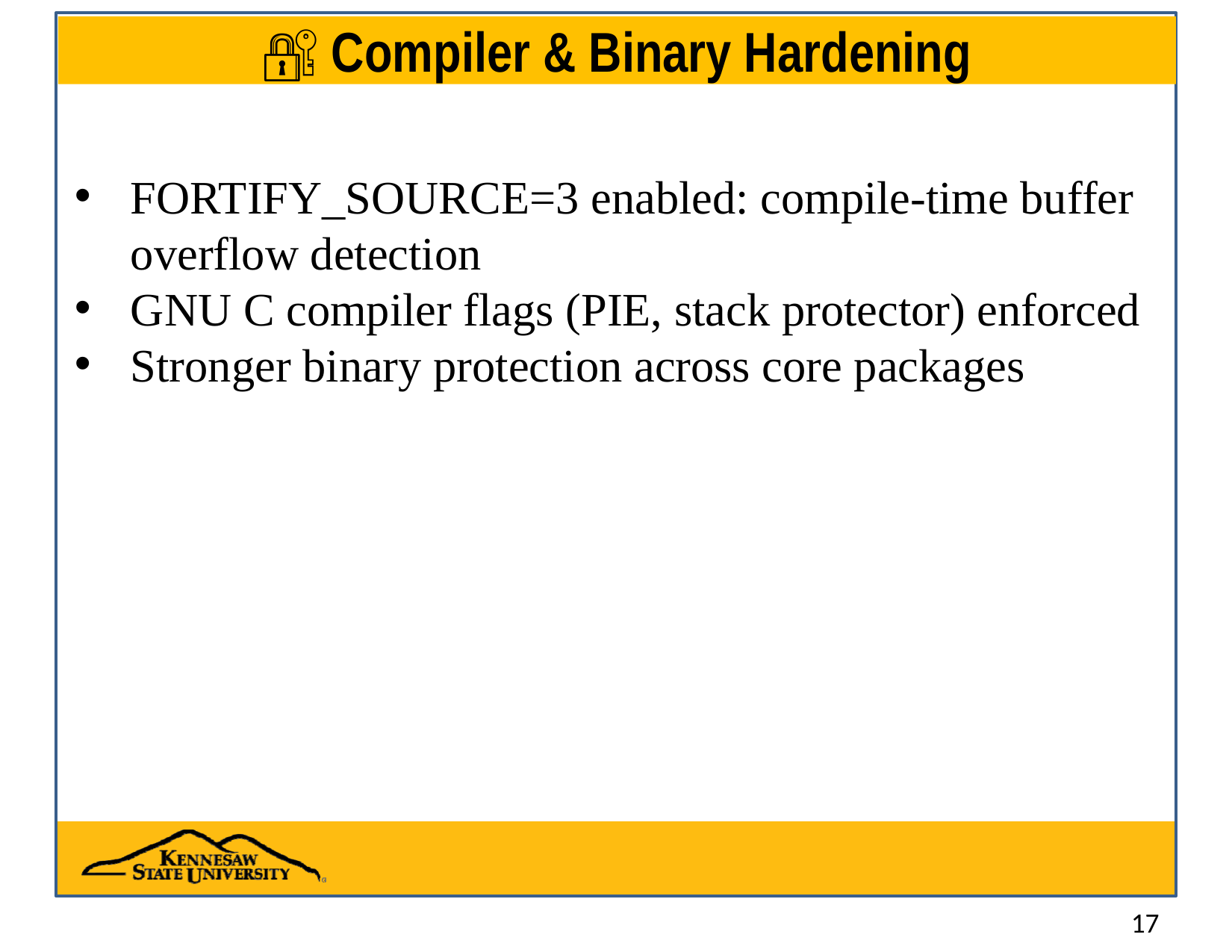

# 🔐 Compiler & Binary Hardening
FORTIFY_SOURCE=3 enabled: compile-time buffer overflow detection
GNU C compiler flags (PIE, stack protector) enforced
Stronger binary protection across core packages